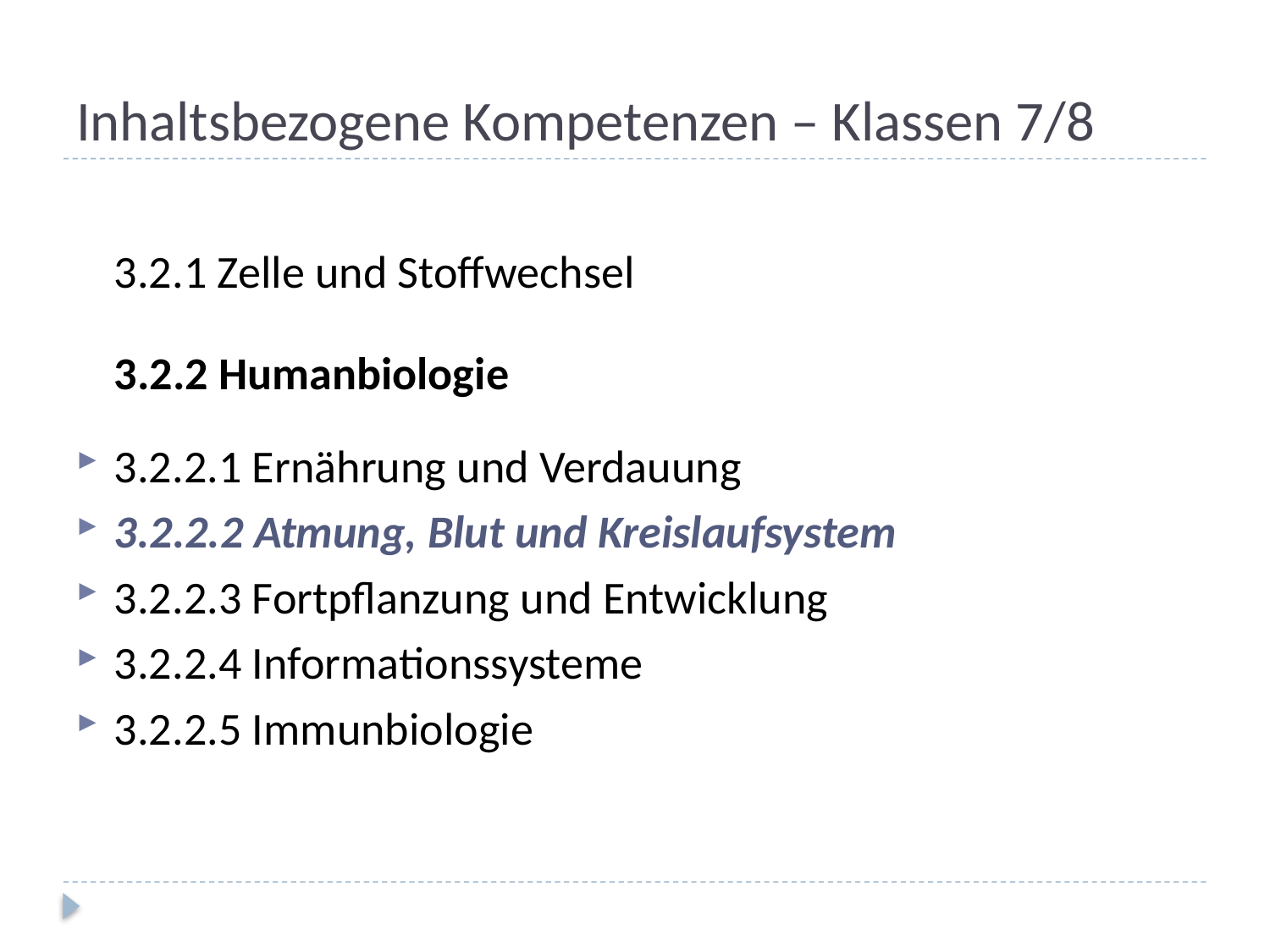

# Inhaltsbezogene Kompetenzen – Klassen 7/8
	3.2.1 Zelle und Stoffwechsel

	3.2.2 Humanbiologie

3.2.2.1 Ernährung und Verdauung
3.2.2.2 Atmung, Blut und Kreislaufsystem
3.2.2.3 Fortpflanzung und Entwicklung
3.2.2.4 Informationssysteme
3.2.2.5 Immunbiologie